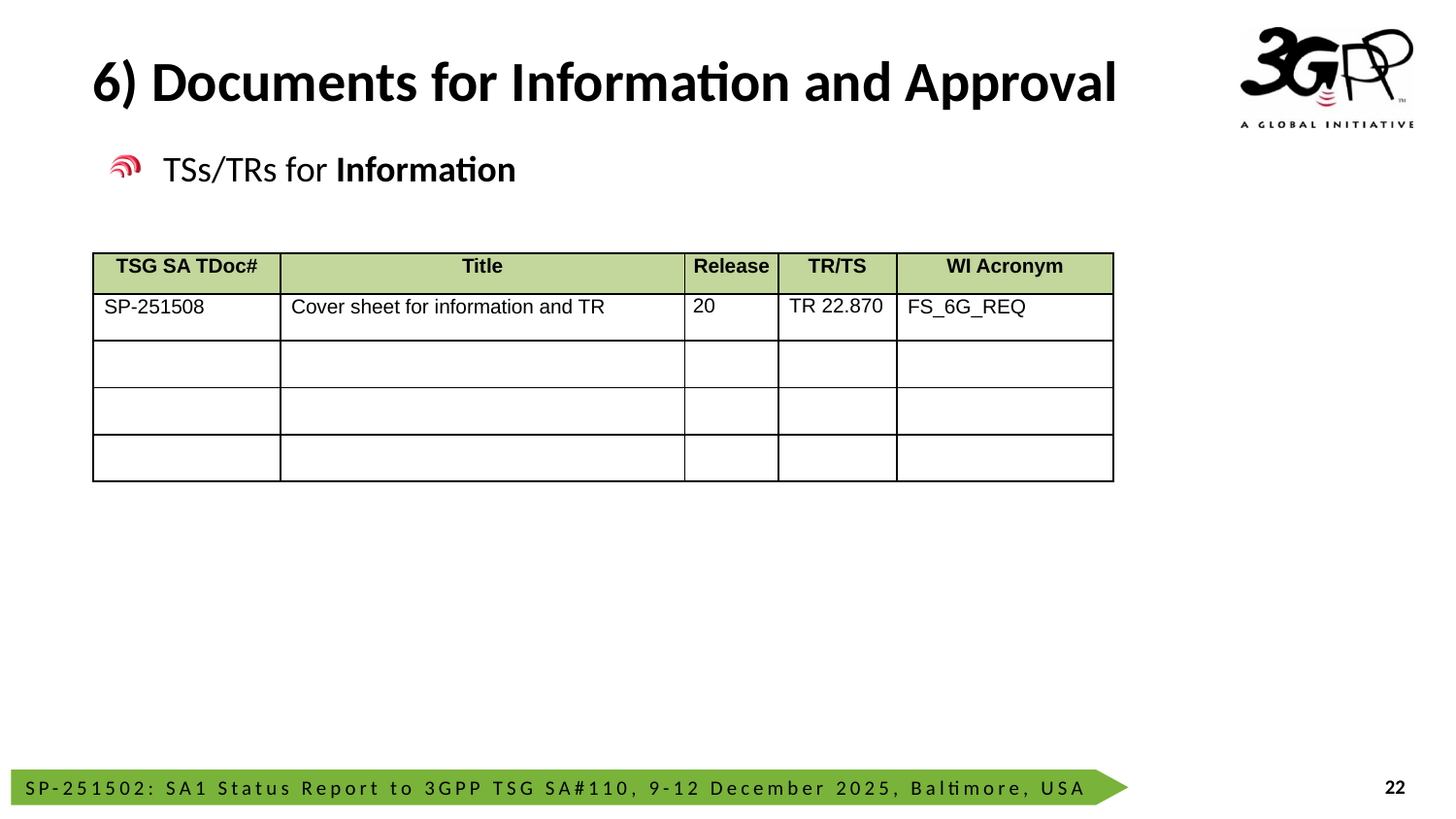

# 6) Documents for Information and Approval
TSs/TRs for Information

| TSG SA TDoc# | Title | Release | TR/TS | WI Acronym |
| --- | --- | --- | --- | --- |
| SP-251508 | Cover sheet for information and TR | 20 | TR 22.870 | FS\_6G\_REQ |
|  |  |  |  |  |
|  |  |  |  |  |
|  |  |  |  |  |